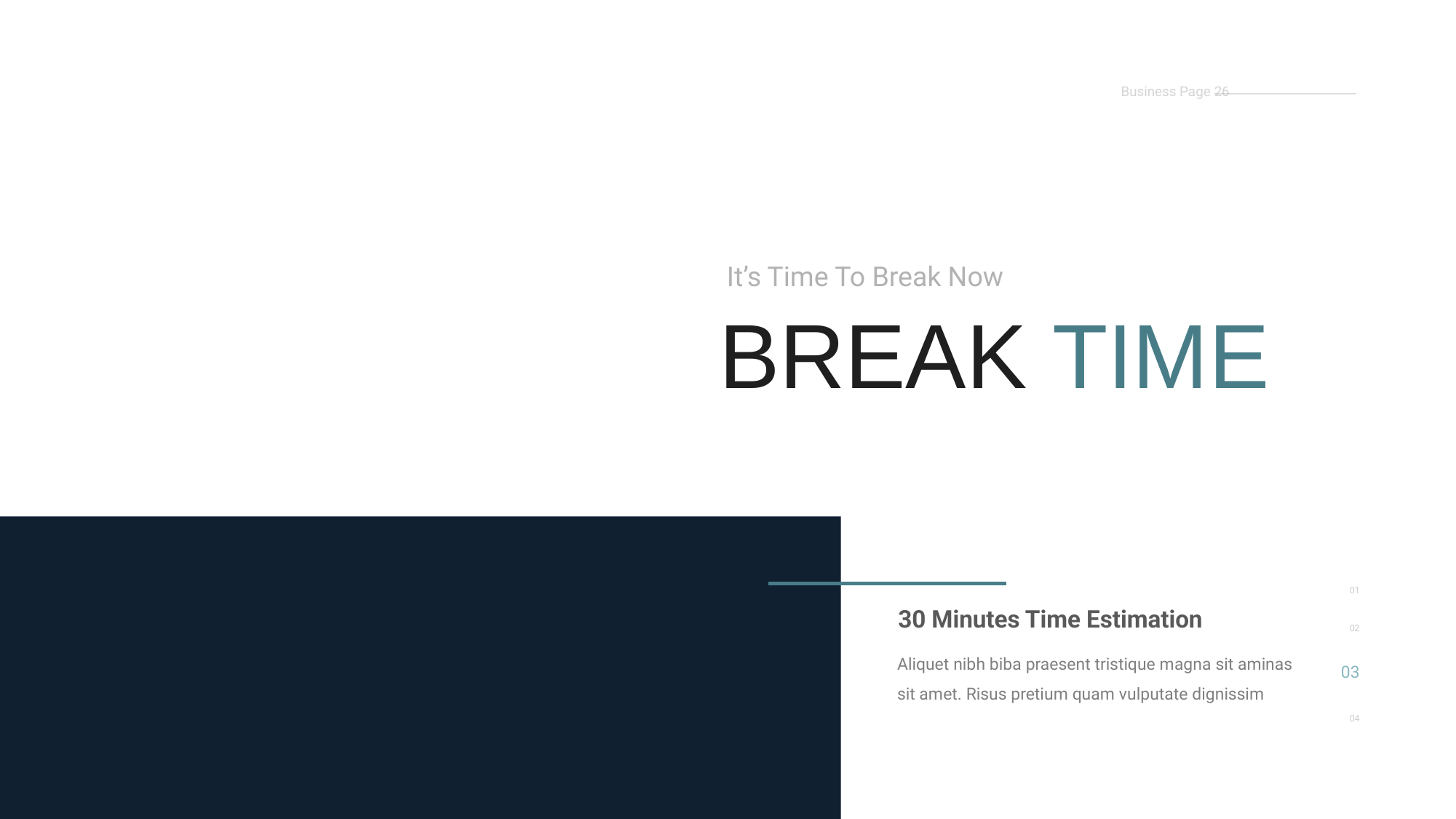

Business Page 26

It’s Time To Break Now
BREAK TIME
01
02
03
04
30 Minutes Time Estimation
Aliquet nibh biba praesent tristique magna sit aminas sit amet. Risus pretium quam vulputate dignissim